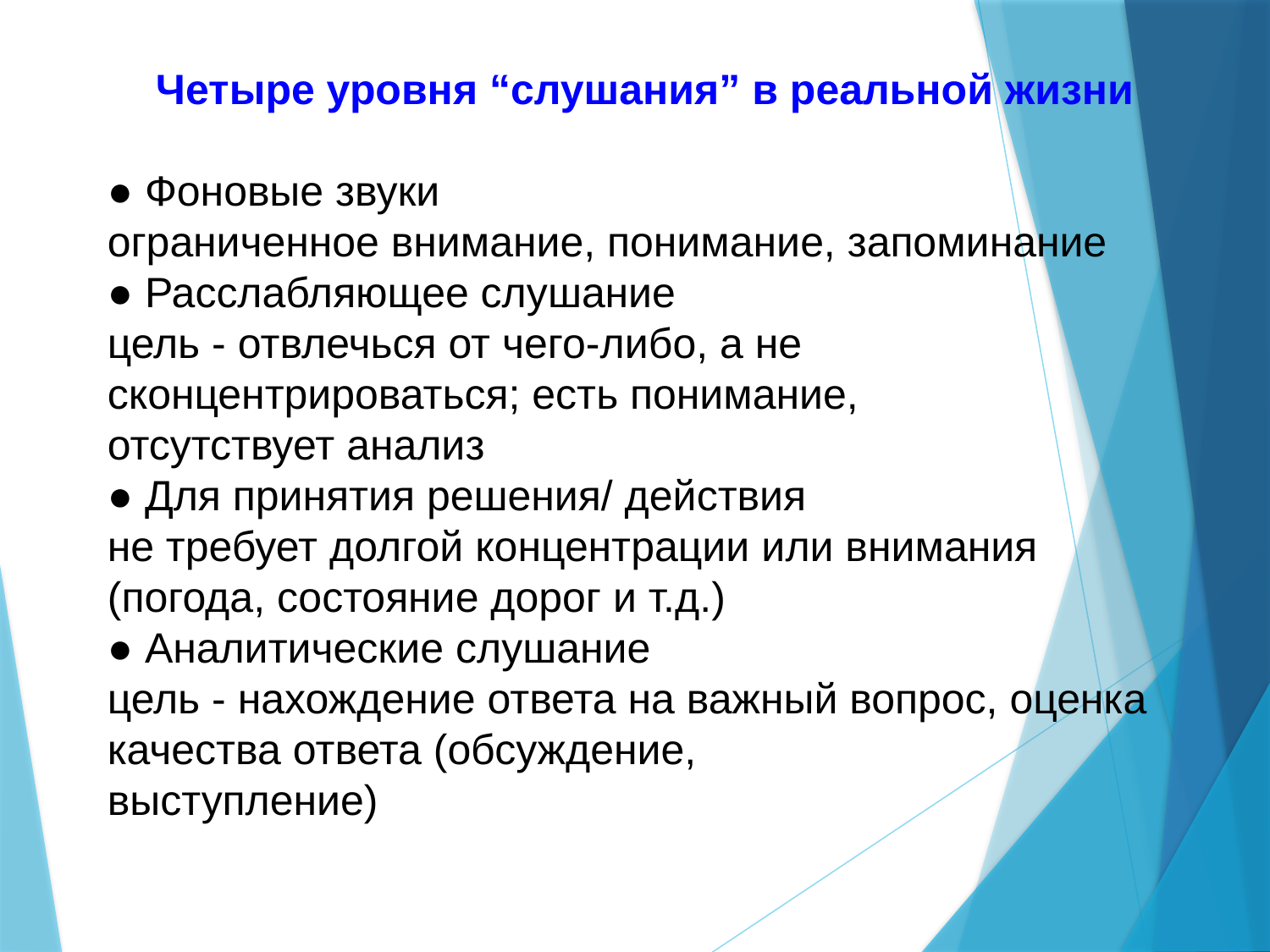

Четыре уровня “слушания” в реальной жизни

● Фоновые звуки
ограниченное внимание, понимание, запоминание
● Расслабляющее слушание
цель - отвлечься от чего-либо, а не сконцентрироваться; есть понимание,
отсутствует анализ
● Для принятия решения/ действия
не требует долгой концентрации или внимания (погода, состояние дорог и т.д.)
● Аналитические слушание
цель - нахождение ответа на важный вопрос, оценка качества ответа (обсуждение,
выступление)